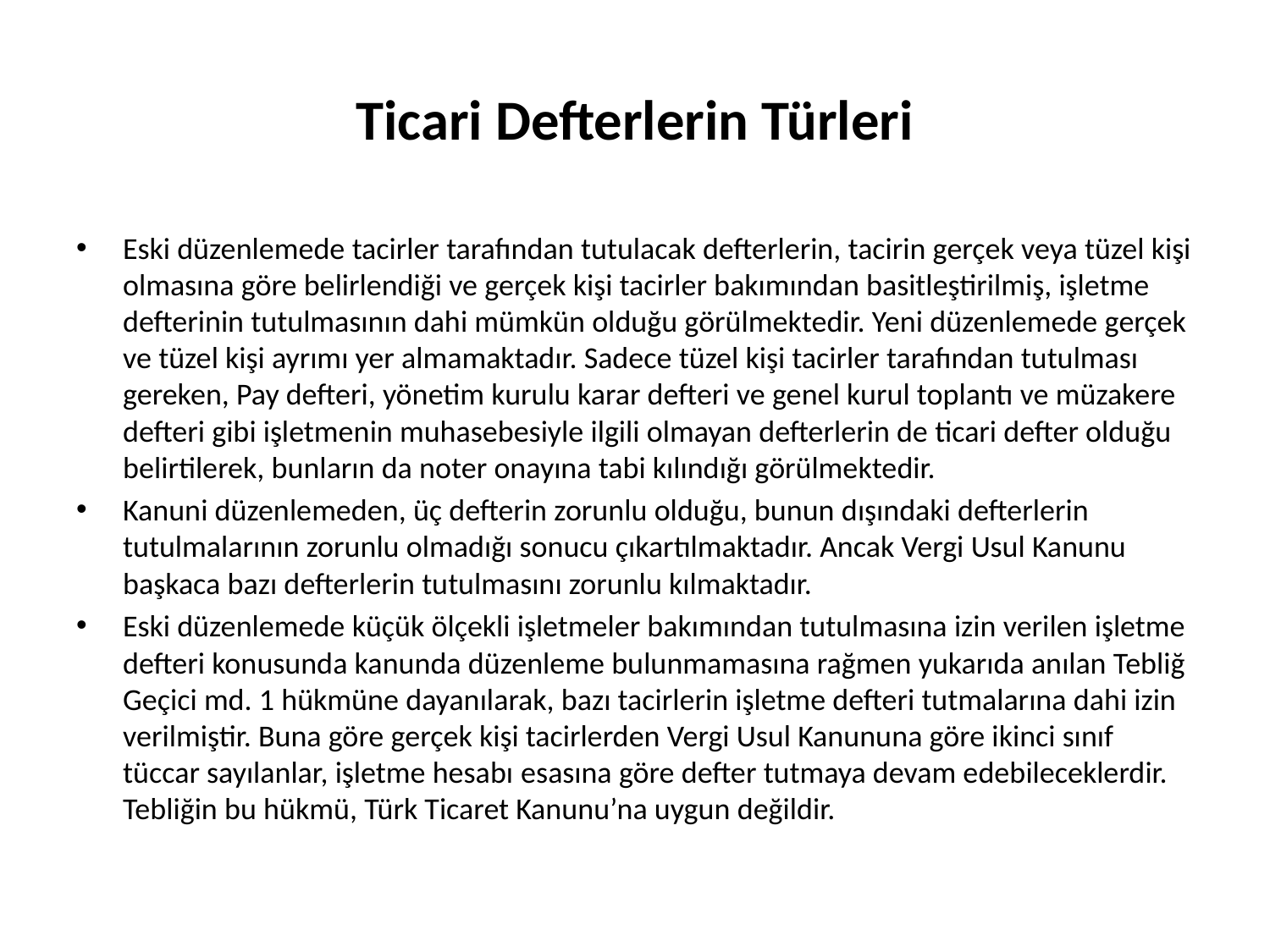

# Ticari Defterlerin Türleri
Eski düzenlemede tacirler tarafından tutulacak defterlerin, tacirin gerçek veya tüzel kişi olmasına göre belirlendiği ve gerçek kişi tacirler bakımından basitleştirilmiş, işletme defterinin tutulmasının dahi mümkün olduğu görülmektedir. Yeni düzenlemede gerçek ve tüzel kişi ayrımı yer almamaktadır. Sadece tüzel kişi tacirler tarafından tutulması gereken, Pay defteri, yönetim kurulu karar defteri ve genel kurul toplantı ve müzakere defteri gibi işletmenin muhasebesiyle ilgili olmayan defterlerin de ticari defter olduğu belirtilerek, bunların da noter onayına tabi kılındığı görülmektedir.
Kanuni düzenlemeden, üç defterin zorunlu olduğu, bunun dışındaki defterlerin tutulmalarının zorunlu olmadığı sonucu çıkartılmaktadır. Ancak Vergi Usul Kanunu başkaca bazı defterlerin tutulmasını zorunlu kılmaktadır.
Eski düzenlemede küçük ölçekli işletmeler bakımından tutulmasına izin verilen işletme defteri konusunda kanunda düzenleme bulunmamasına rağmen yukarıda anılan Tebliğ Geçici md. 1 hükmüne dayanılarak, bazı tacirlerin işletme defteri tutmalarına dahi izin verilmiştir. Buna göre gerçek kişi tacirlerden Vergi Usul Kanununa göre ikinci sınıf tüccar sayılanlar, işletme hesabı esasına göre defter tutmaya devam edebileceklerdir. Tebliğin bu hükmü, Türk Ticaret Kanunu’na uygun değildir.